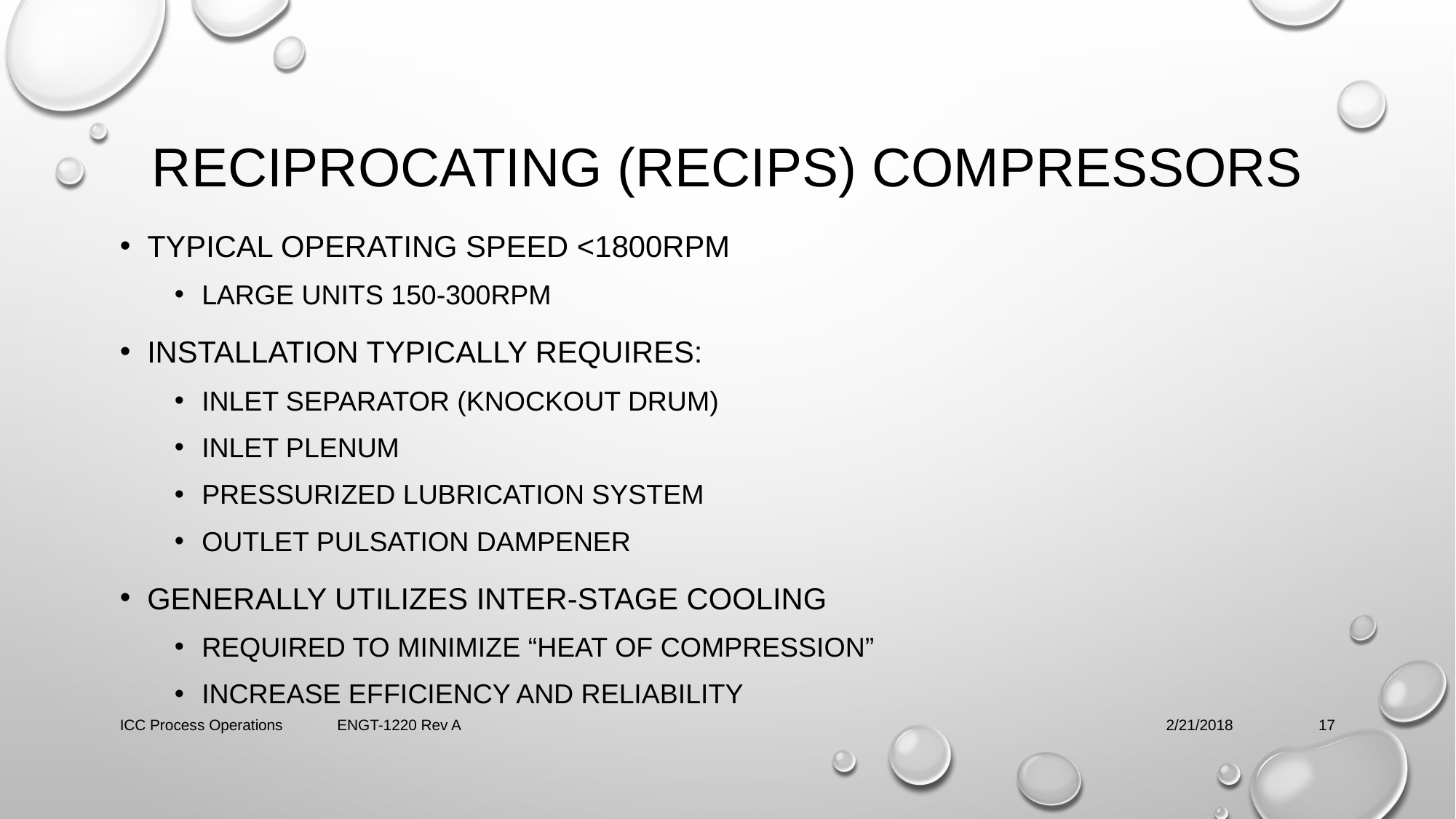

# Reciprocating (recips) compressors
Typical operating speed <1800RPM
Large units 150-300RPM
Installation typically requires:
Inlet separator (knockout drum)
Inlet plenum
Pressurized lubrication system
Outlet pulsation dampener
Generally utilizes inter-stage cooling
Required to minimize “heat of compression”
Increase efficiency and reliability
ICC Process Operations             ENGT-1220 Rev A
2/21/2018
17